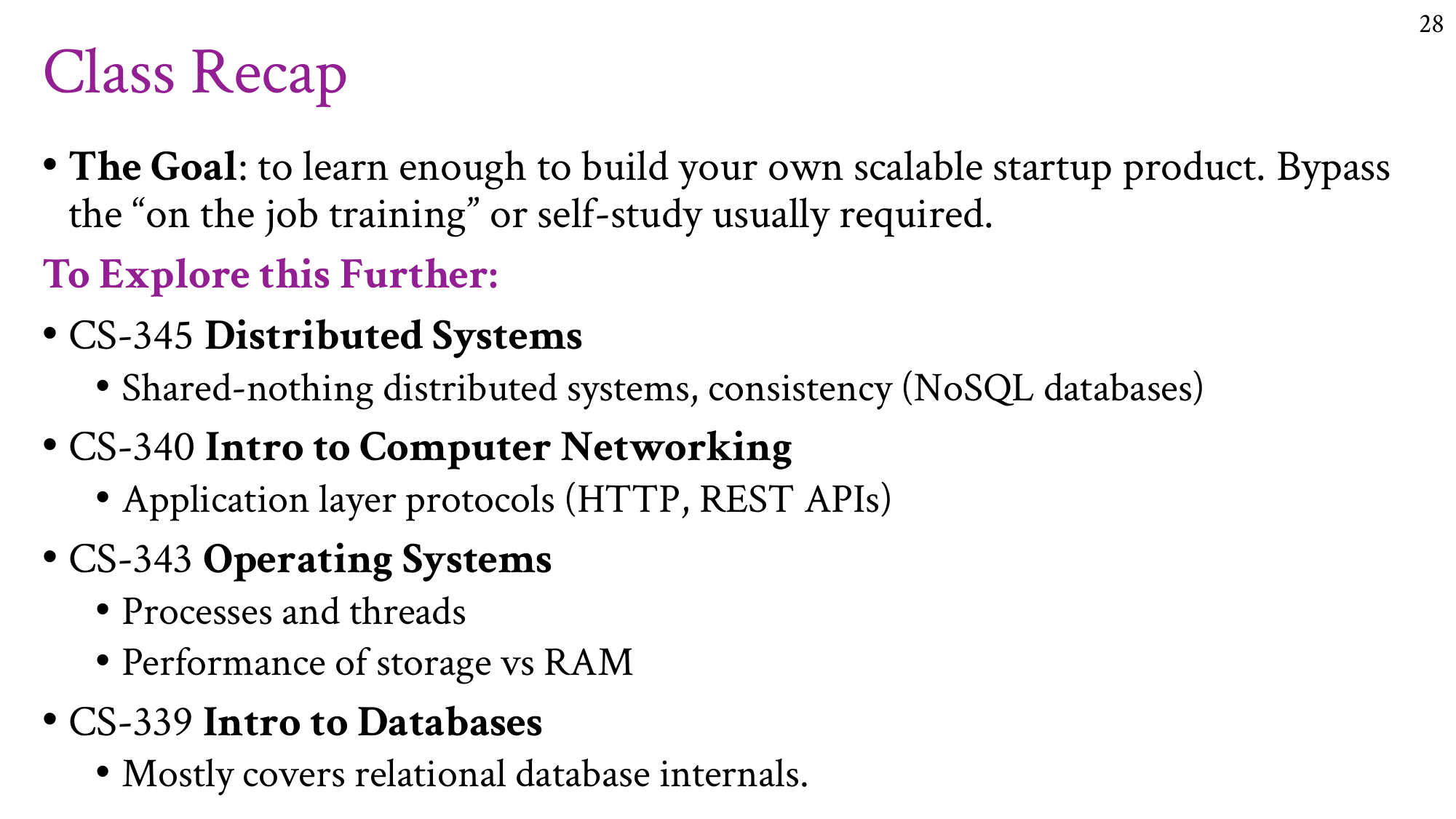

# Class Recap
The Goal: to learn enough to build your own scalable startup product. Bypass the “on the job training” or self-study usually required.
To Explore this Further:
CS-345 Distributed Systems
Shared-nothing distributed systems, consistency (NoSQL databases)
CS-340 Intro to Computer Networking
Application layer protocols (HTTP, REST APIs)
CS-343 Operating Systems
Processes and threads
Performance of storage vs RAM
CS-339 Intro to Databases
Mostly covers relational database internals.